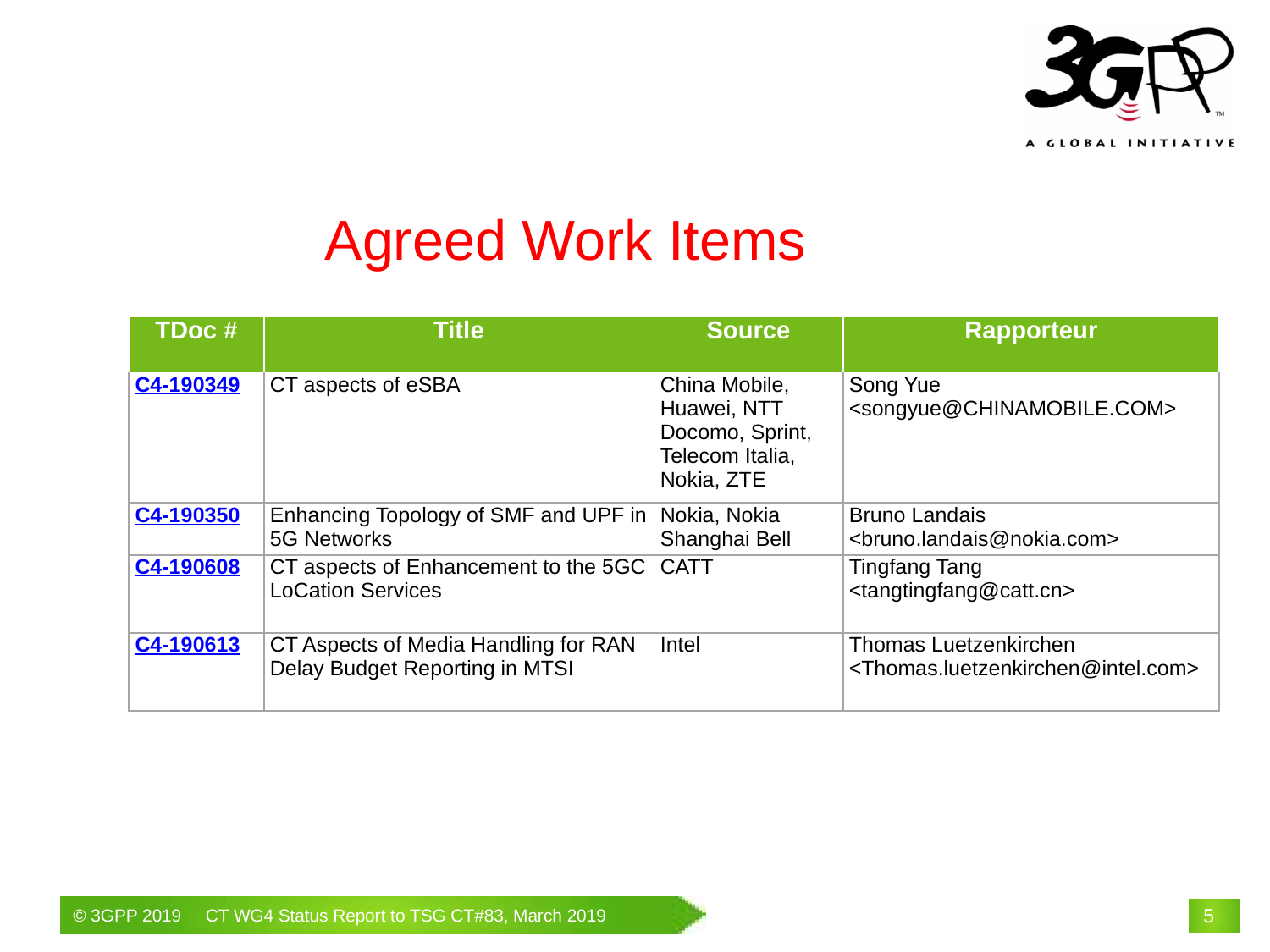

Agreed Work Items
| TDoc # | Title | Source | Rapporteur |
| --- | --- | --- | --- |
| C4-190349 | CT aspects of eSBA | China Mobile, Huawei, NTT Docomo, Sprint, Telecom Italia, Nokia, ZTE | Song Yue <songyue@CHINAMOBILE.COM> |
| C4-190350 | Enhancing Topology of SMF and UPF in 5G Networks | Nokia, Nokia Shanghai Bell | Bruno Landais <bruno.landais@nokia.com> |
| C4-190608 | CT aspects of Enhancement to the 5GC LoCation Services | CATT | Tingfang Tang <tangtingfang@catt.cn> |
| C4-190613 | CT Aspects of Media Handling for RAN Delay Budget Reporting in MTSI | Intel | Thomas Luetzenkirchen <Thomas.luetzenkirchen@intel.com> |